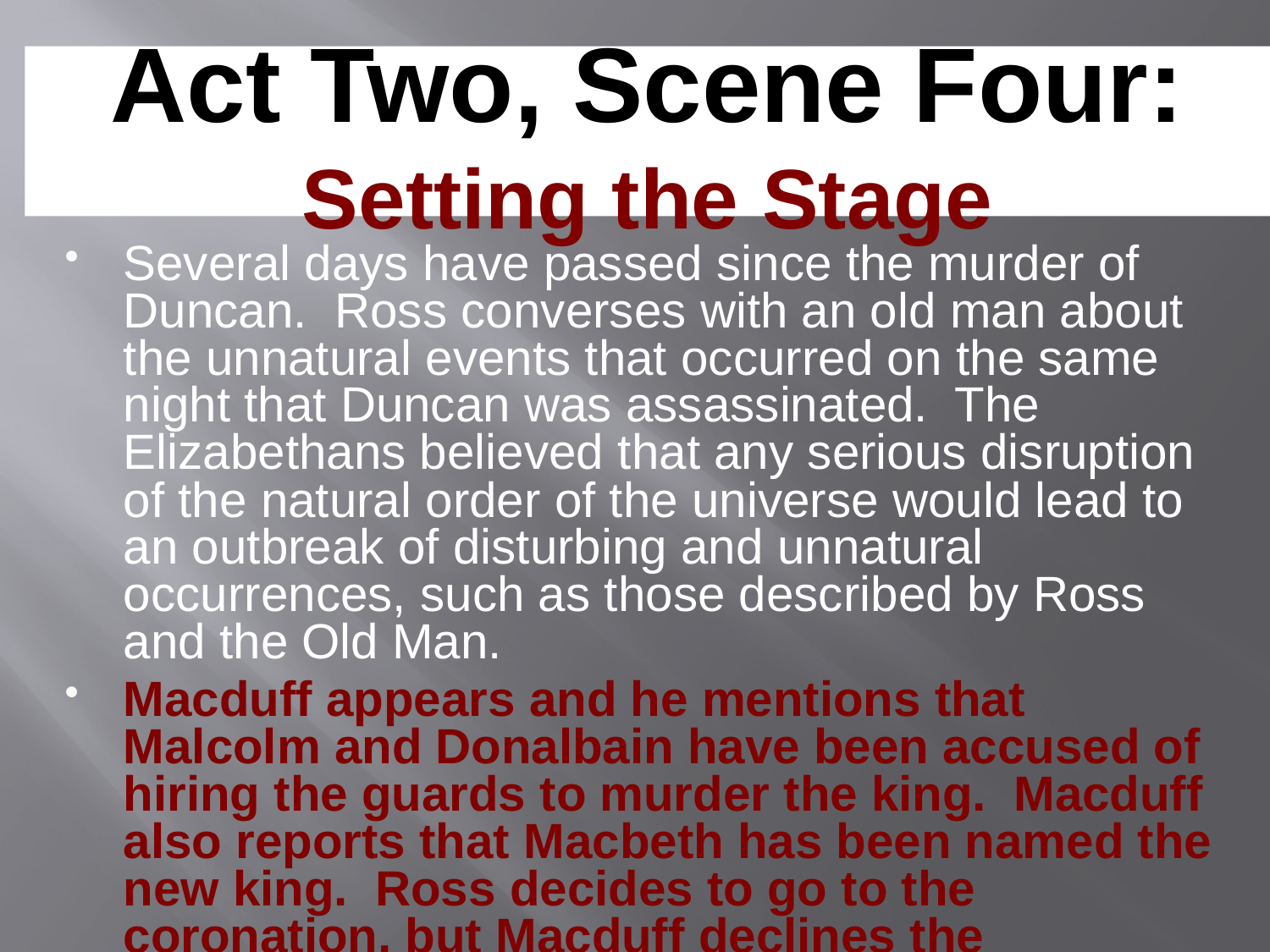

# Act Two, Scene Four: Setting the Stage
Several days have passed since the murder of Duncan.  Ross converses with an old man about the unnatural events that occurred on the same night that Duncan was assassinated.  The Elizabethans believed that any serious disruption of the natural order of the universe would lead to an outbreak of disturbing and unnatural occurrences, such as those described by Ross and the Old Man.
Macduff appears and he mentions that Malcolm and Donalbain have been accused of hiring the guards to murder the king.  Macduff also reports that Macbeth has been named the new king.  Ross decides to go to the coronation, but Macduff declines the opportunity and returns home to Fife.  We see that Macduff is already distancing himself from Macbeth, though no reason for his attitude is given